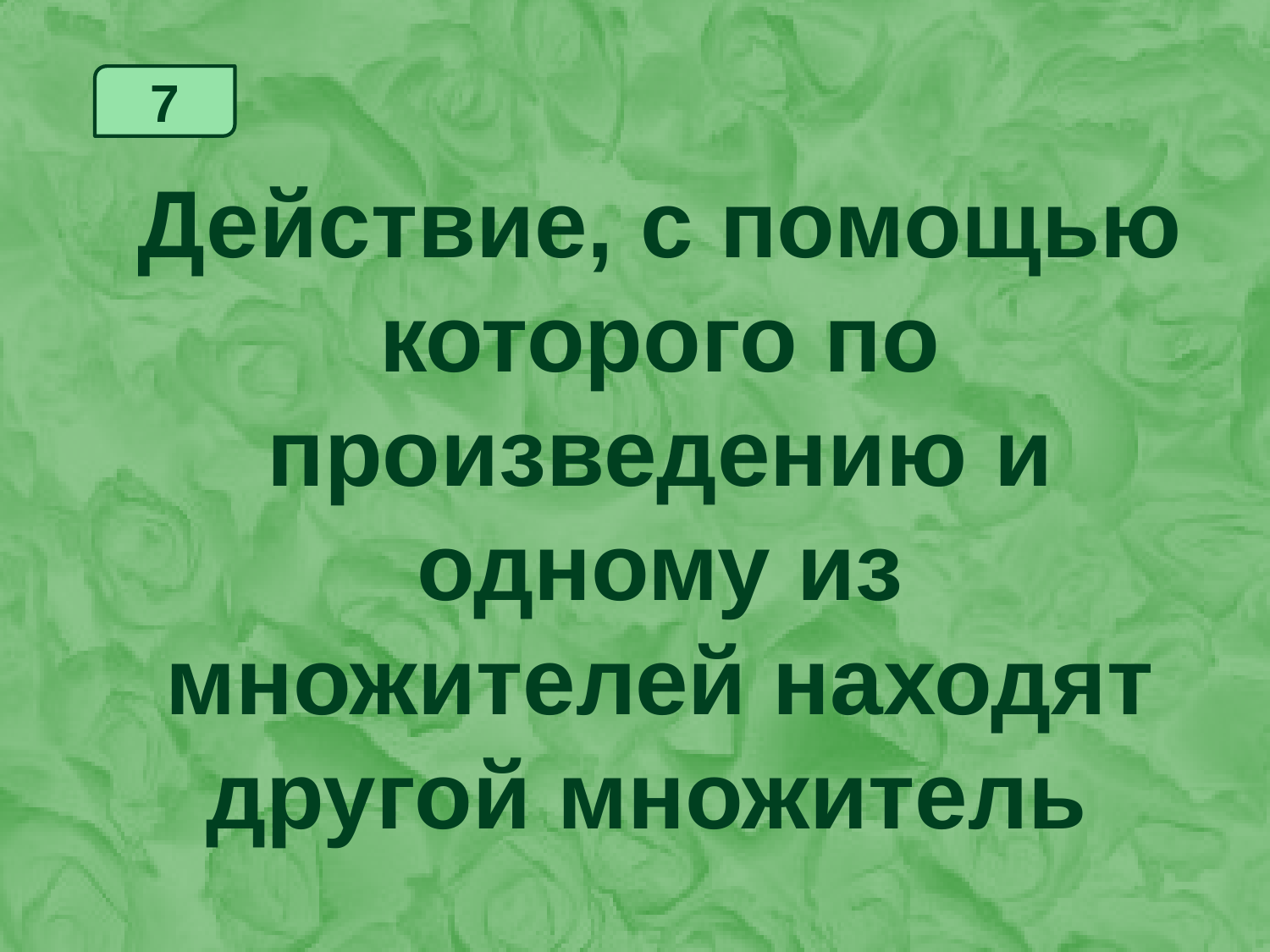

7
Действие, с помощью которого по произведению и одному из множителей находят другой множитель